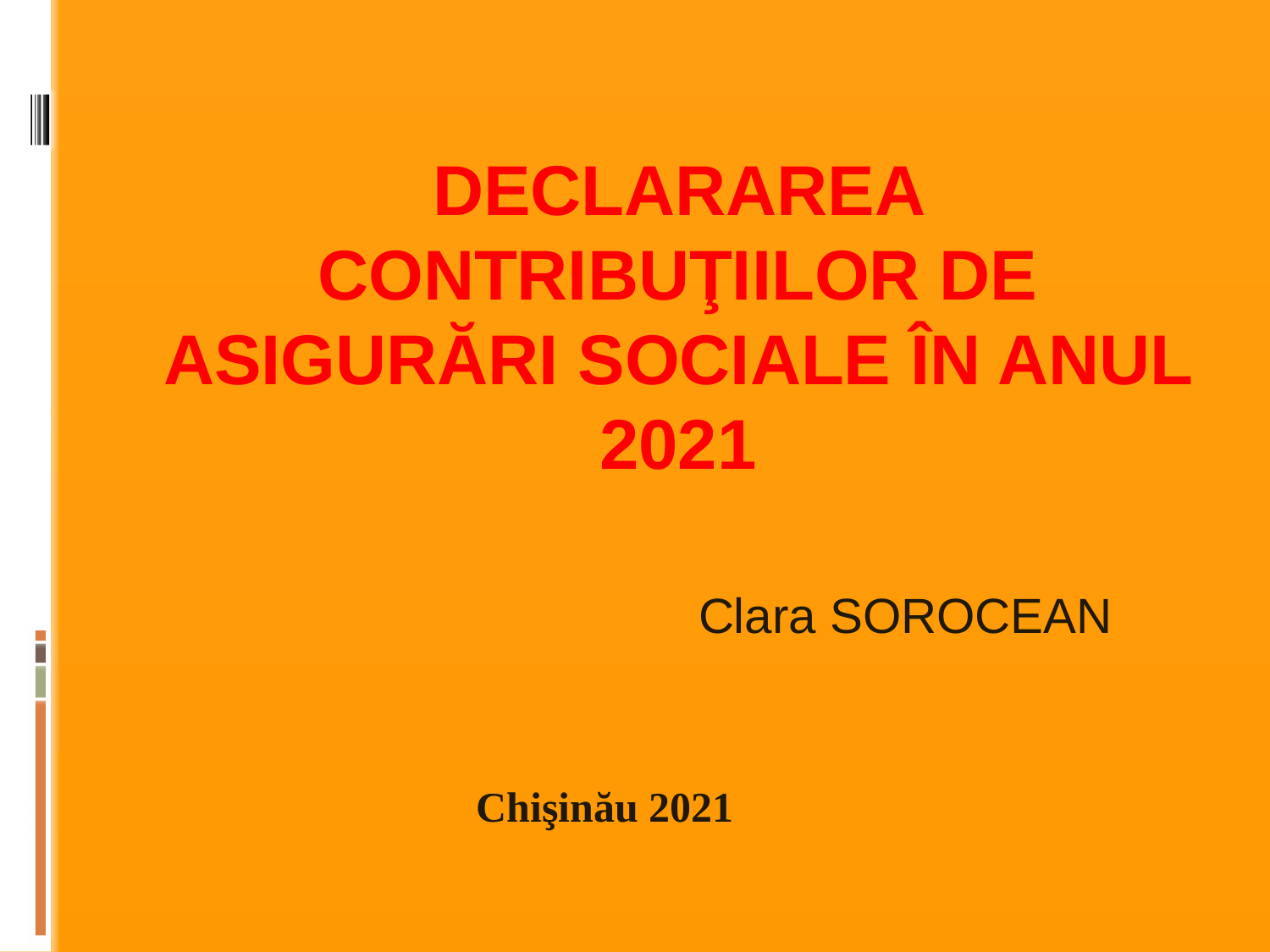

# Declararea contribuţiilor de asigurări sociale în anul 2021
Clara SOROCEAN

Chişinău 2021